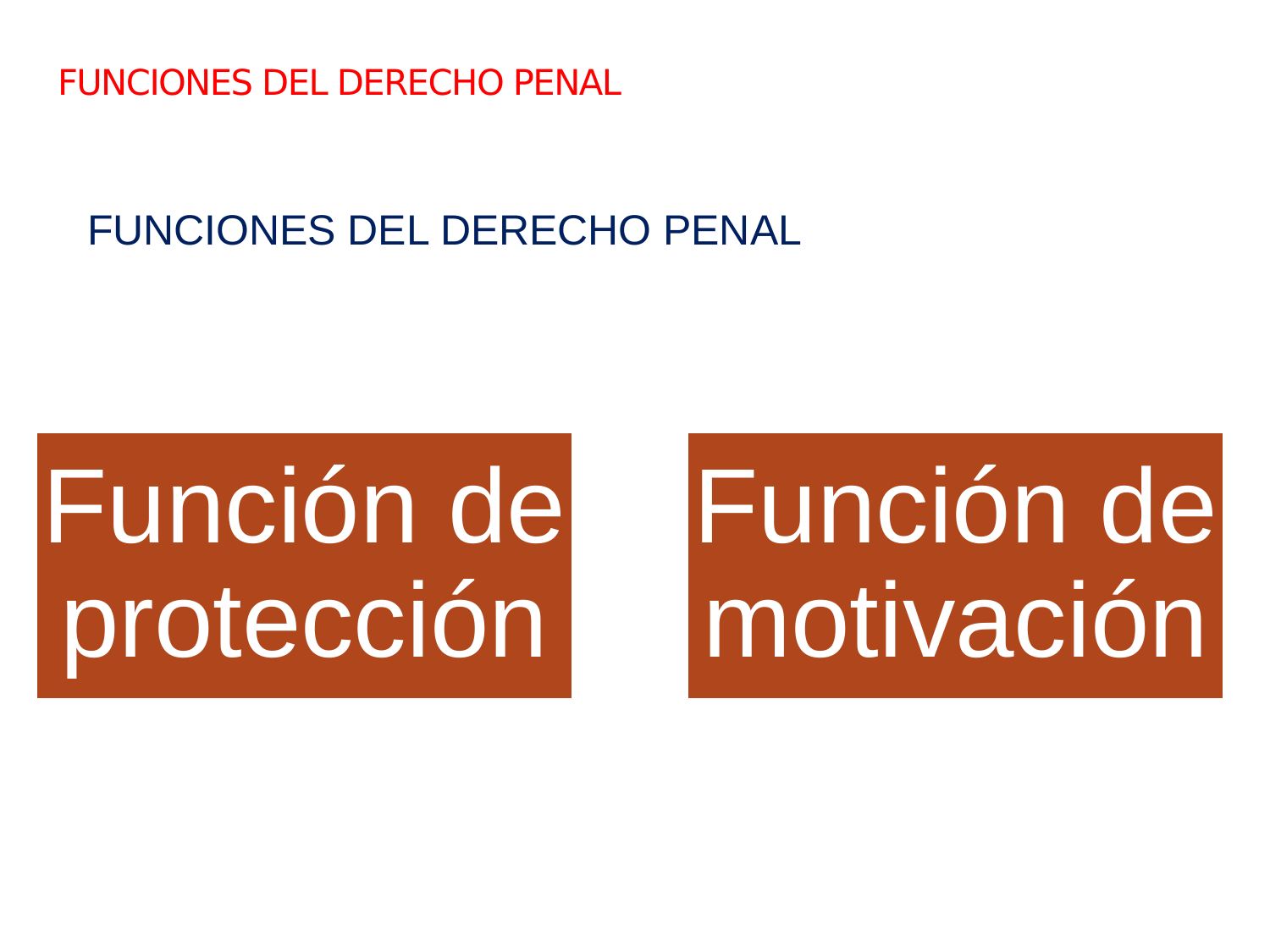

# Funciones del derecho penal
FUNCIONES DEL DERECHO PENAL
Función de protección
Función de motivación
3
Sebastian Valenzuela A. /El Salvador /Marzo 2013